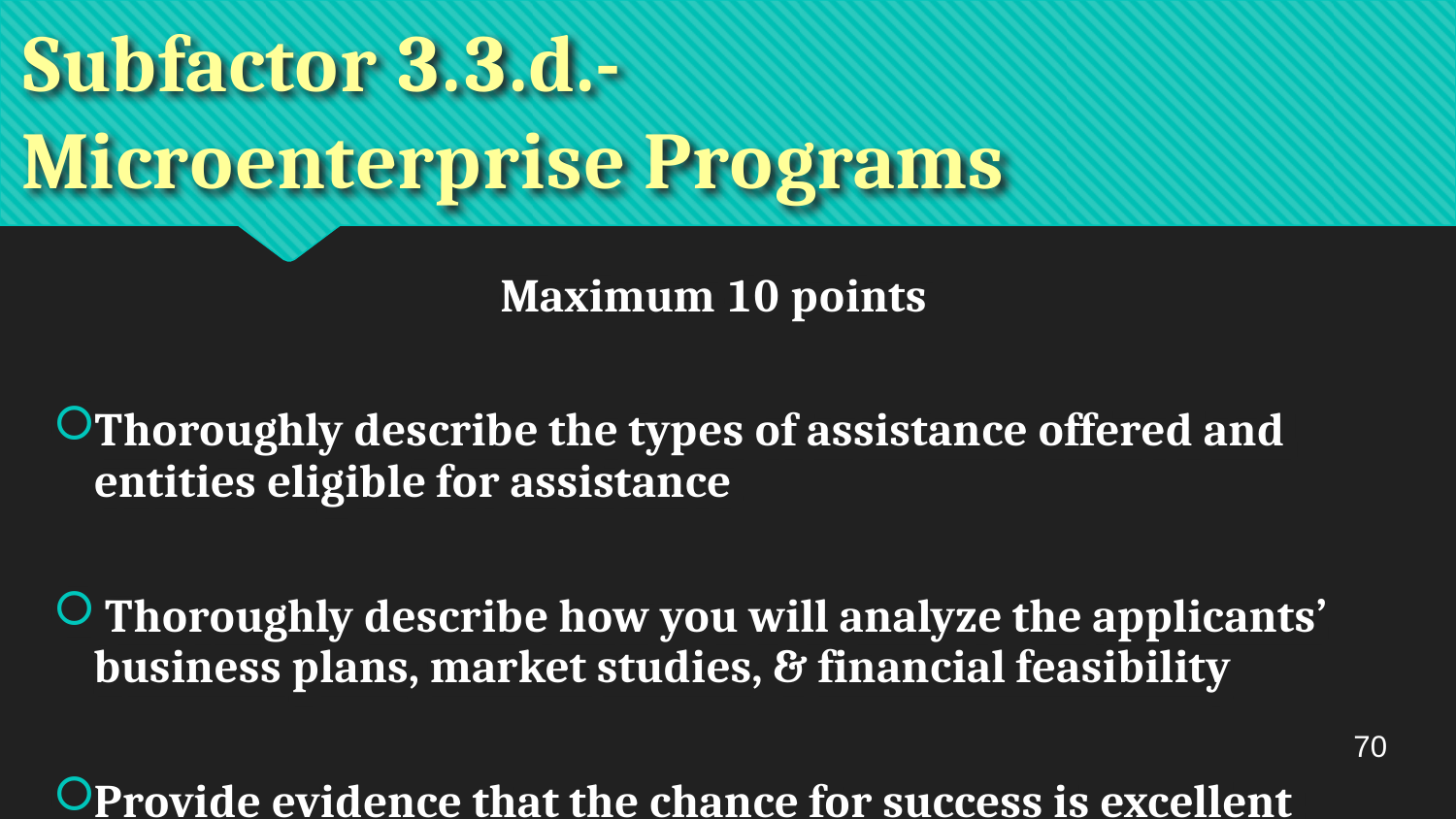

# Subfactor 3.3.d.- Microenterprise Programs
Maximum 10 points

Thoroughly describe the types of assistance offered and entities eligible for assistance

 Thoroughly describe how you will analyze the applicants’ business plans, market studies, & financial feasibility

Provide evidence that the chance for success is excellent

70